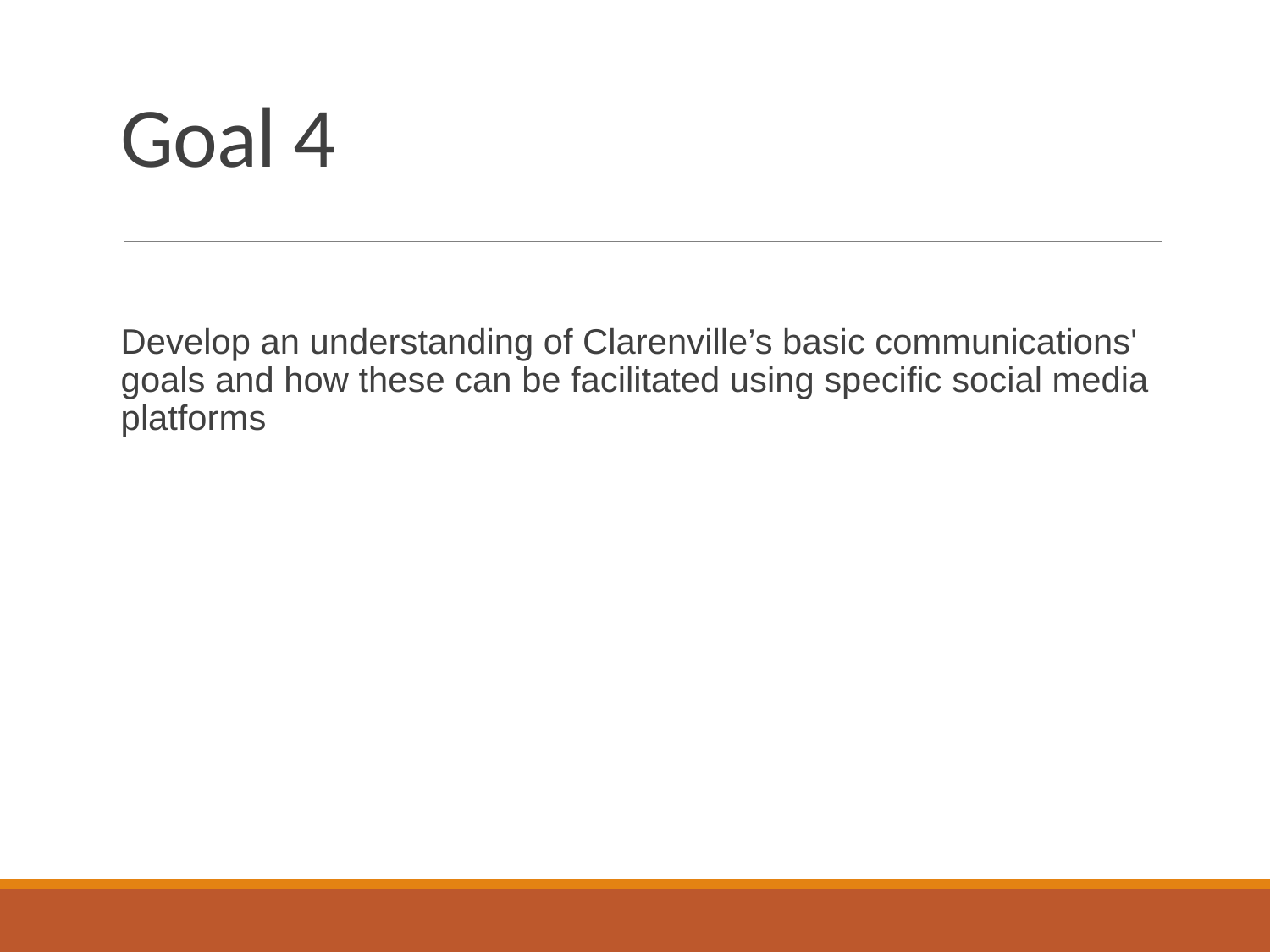

# Goal 4
Develop an understanding of Clarenville’s basic communications' goals and how these can be facilitated using specific social media platforms